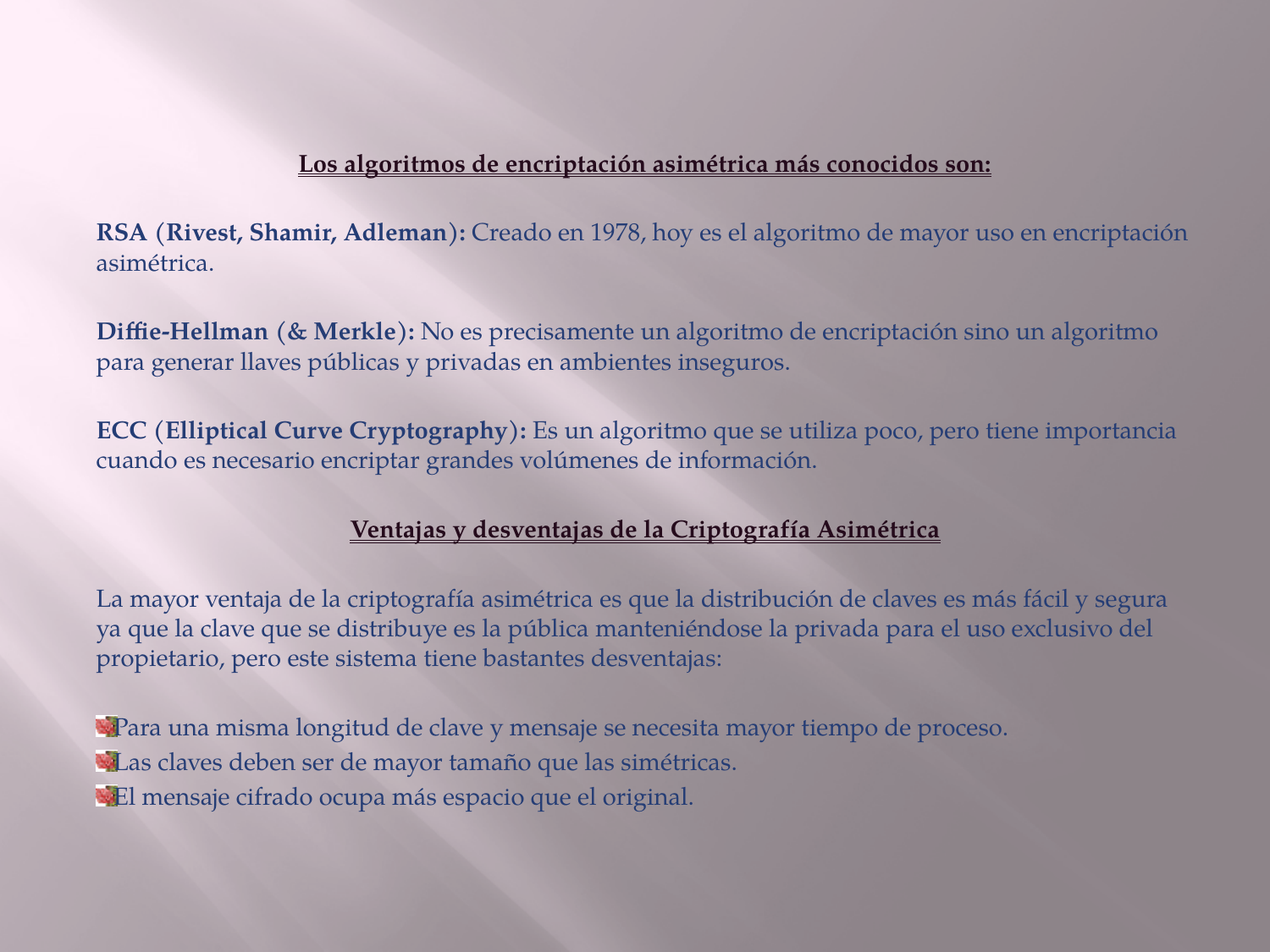

Los algoritmos de encriptación asimétrica más conocidos son:

RSA (Rivest, Shamir, Adleman): Creado en 1978, hoy es el algoritmo de mayor uso en encriptación asimétrica.

Diffie-Hellman (& Merkle): No es precisamente un algoritmo de encriptación sino un algoritmo para generar llaves públicas y privadas en ambientes inseguros.

ECC (Elliptical Curve Cryptography): Es un algoritmo que se utiliza poco, pero tiene importancia cuando es necesario encriptar grandes volúmenes de información.

Ventajas y desventajas de la Criptografía Asimétrica

La mayor ventaja de la criptografía asimétrica es que la distribución de claves es más fácil y segura ya que la clave que se distribuye es la pública manteniéndose la privada para el uso exclusivo del propietario, pero este sistema tiene bastantes desventajas:

 Para una misma longitud de clave y mensaje se necesita mayor tiempo de proceso.
 Las claves deben ser de mayor tamaño que las simétricas.
 El mensaje cifrado ocupa más espacio que el original.